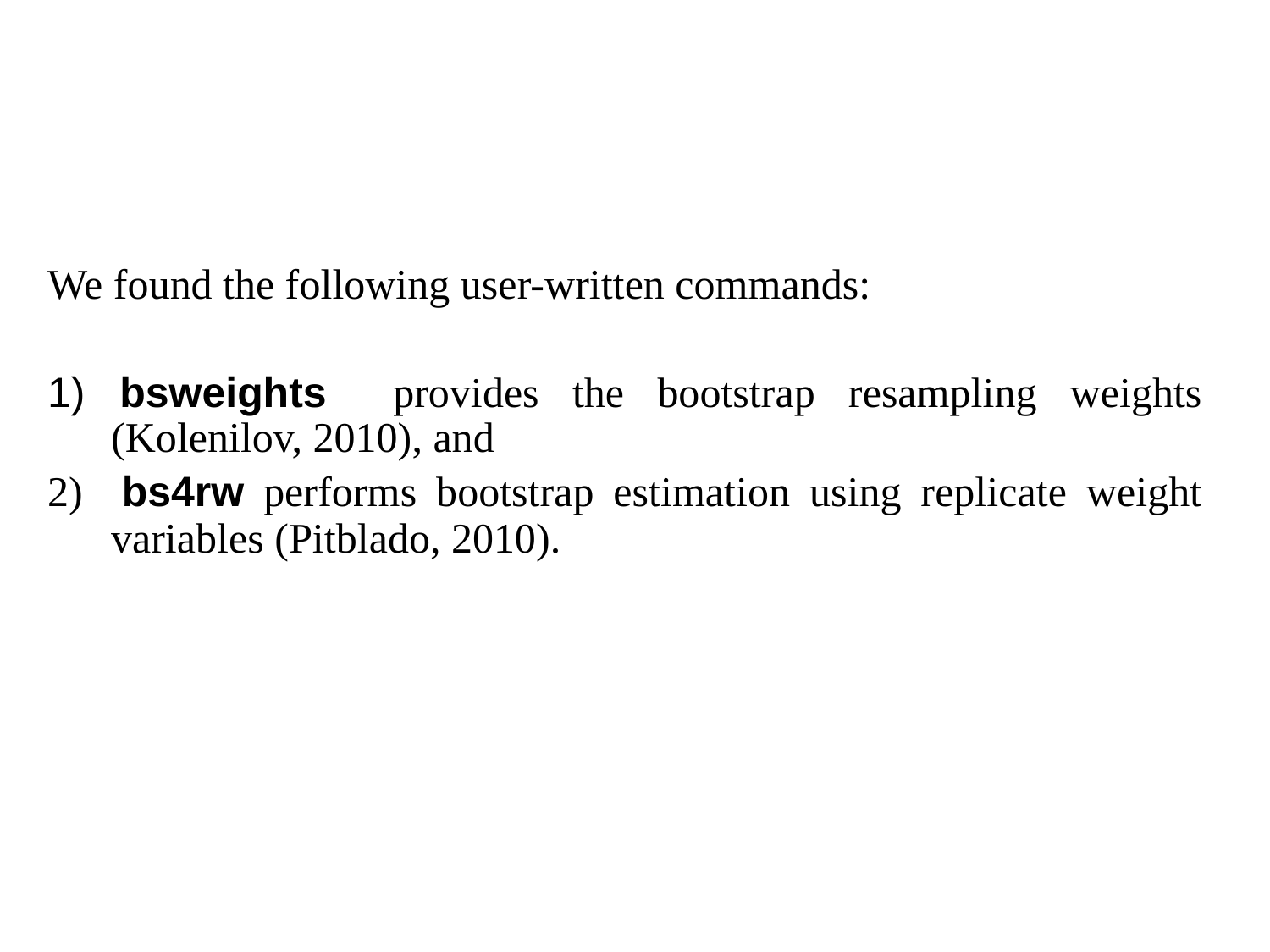

We found the following user-written commands:

1) bsweights  provides the bootstrap resampling weights (Kolenilov, 2010), and
2)  bs4rw performs bootstrap estimation using replicate weight variables (Pitblado, 2010).